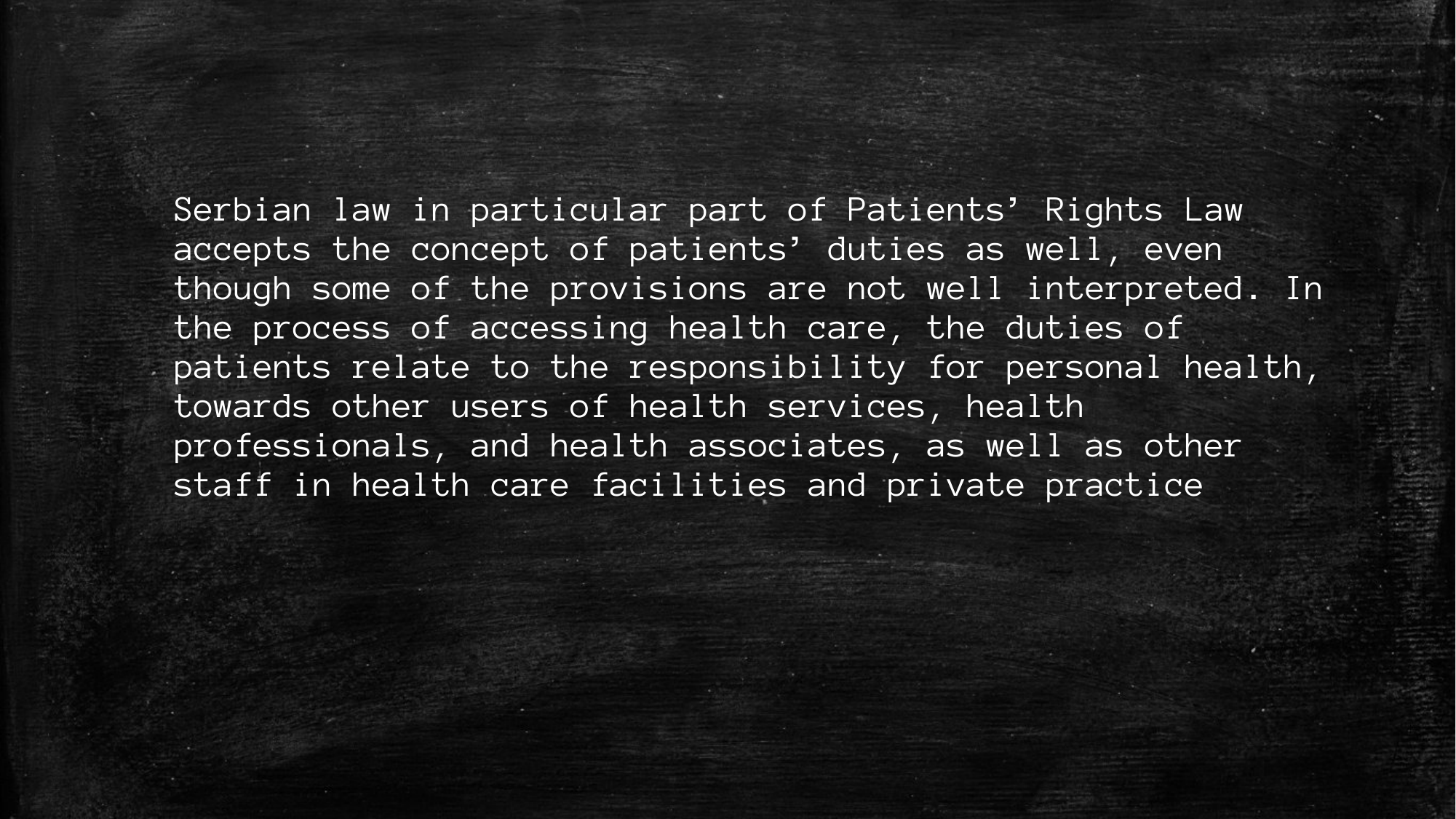

Serbian law in particular part of Patients’ Rights Law accepts the concept of patients’ duties as well, even though some of the provisions are not well interpreted. In the process of accessing health care, the duties of patients relate to the responsibility for personal health, towards other users of health services, health professionals, and health associates, as well as other staff in health care facilities and private practice